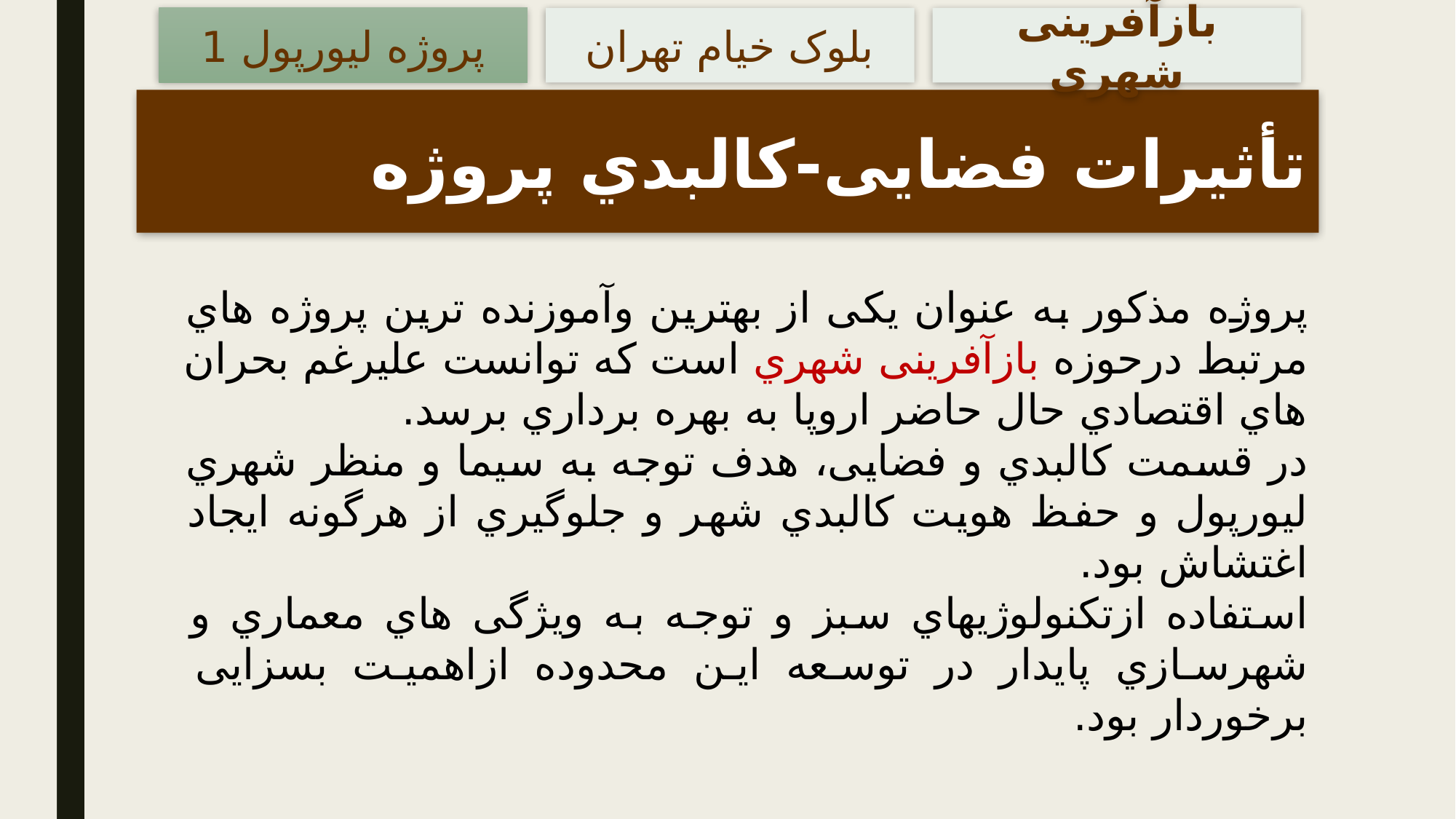

پروژه لیورپول 1
بلوک خیام تهران
بازآفرینی شهری
 تأثیرات فضایی-کالبدي پروژه
پروژه مذکور به عنوان یکی از بهترین وآموزنده ترین پروژه هاي مرتبط درحوزه بازآفرینی شهري است که توانست علیرغم بحران هاي اقتصادي حال حاضر اروپا به بهره برداري برسد.
در قسمت کالبدي و فضایی، هدف توجه به سیما و منظر شهري لیورپول و حفظ هویت کالبدي شهر و جلوگیري از هرگونه ایجاد اغتشاش بود.
استفاده ازتکنولوژيهاي سبز و توجه به ویژگی هاي معماري و شهرسازي پایدار در توسعه این محدوده ازاهمیت بسزایی برخوردار بود.